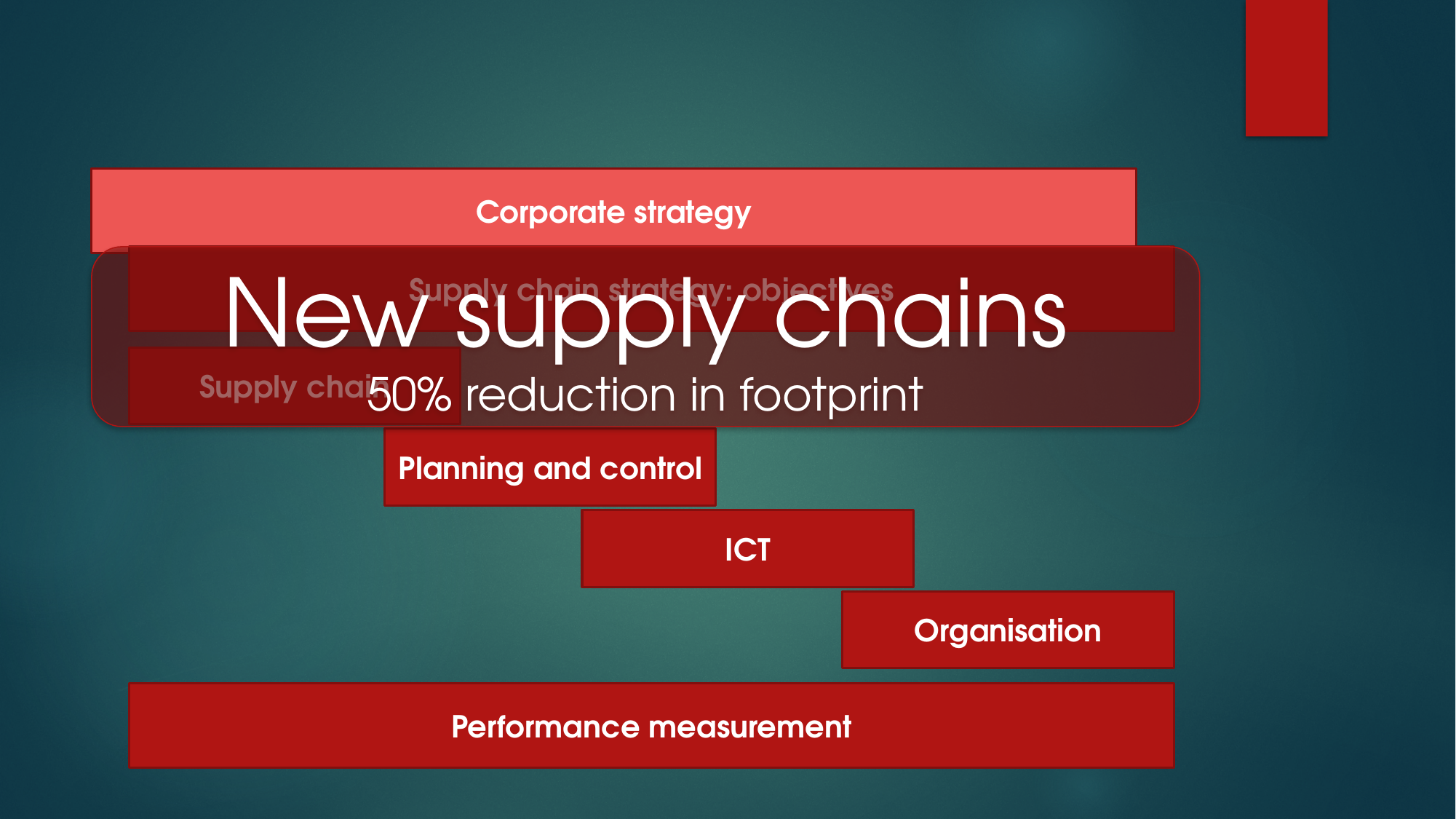

Corporate strategy
Supply chain strategy: objectives
New supply chains
50% reduction in footprint
Supply chain
Planning and control
ICT
Organisation
Performance measurement